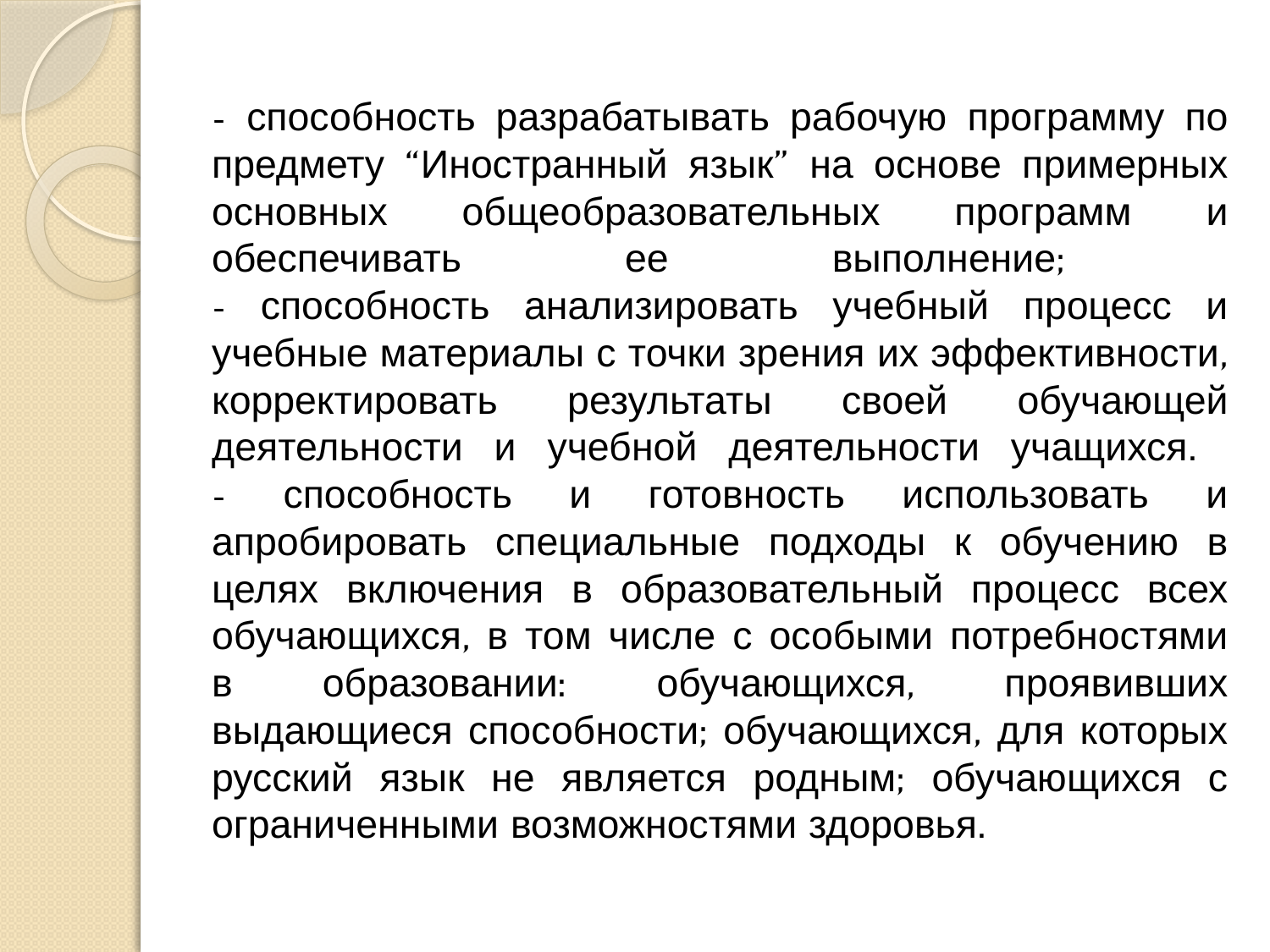

# - способность разрабатывать рабочую программу по предмету “Иностранный язык” на основе примерных основных общеобразовательных программ и обеспечивать ее выполнение; - способность анализировать учебный процесс и учебные материалы с точки зрения их эффективности, корректировать результаты своей обучающей деятельности и учебной деятельности учащихся. - способность и готовность использовать и апробировать специальные подходы к обучению в целях включения в образовательный процесс всех обучающихся, в том числе с особыми потребностями в образовании: обучающихся, проявивших выдающиеся способности; обучающихся, для которых русский язык не является родным; обучающихся с ограниченными возможностями здоровья.